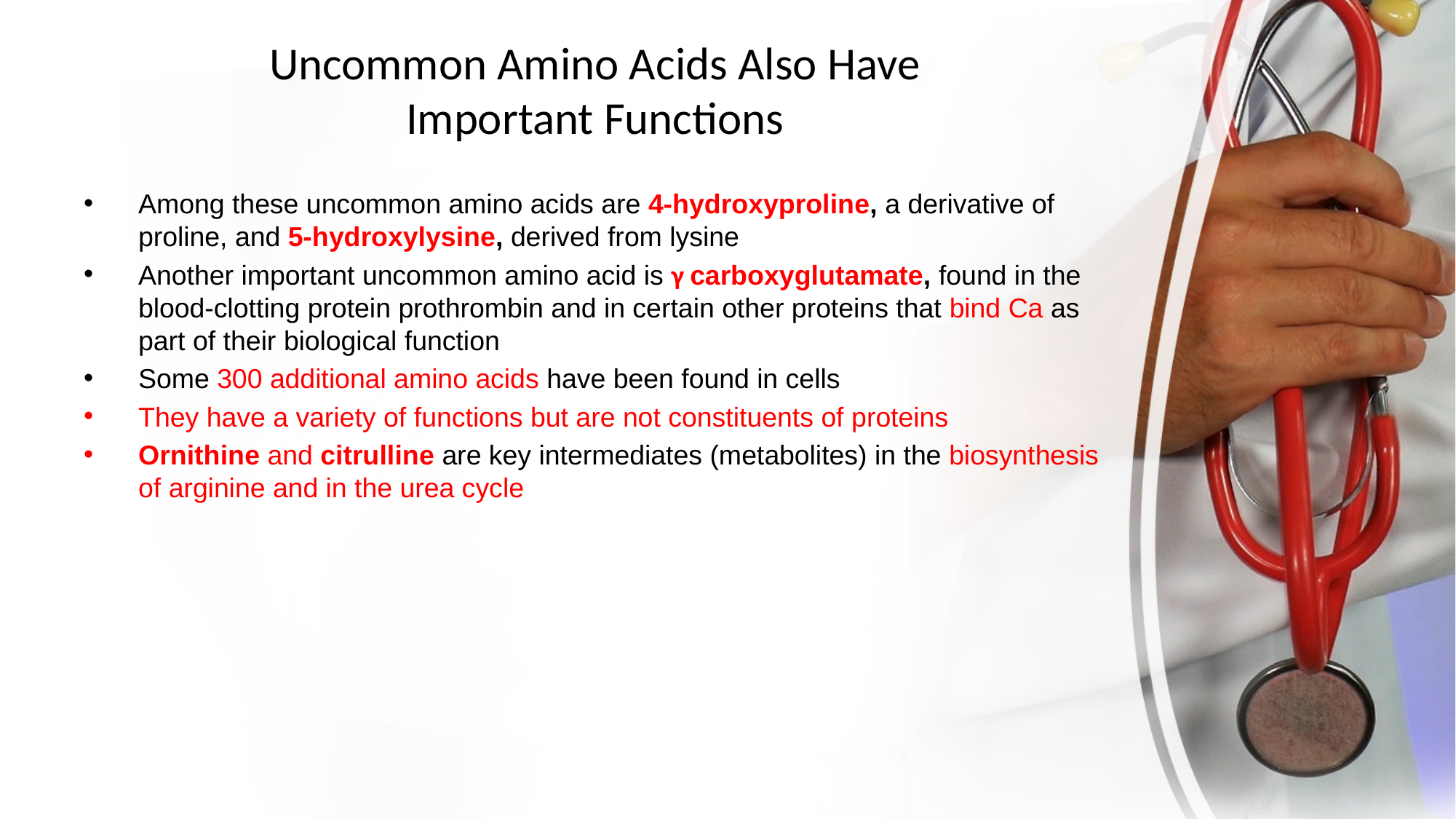

# Uncommon Amino Acids Also Have Important Functions
Among these uncommon amino acids are 4-hydroxyproline, a derivative of proline, and 5-hydroxylysine, derived from lysine
Another important uncommon amino acid is γ carboxyglutamate, found in the blood-clotting protein prothrombin and in certain other proteins that bind Ca as part of their biological function
Some 300 additional amino acids have been found in cells
They have a variety of functions but are not constituents of proteins
Ornithine and citrulline are key intermediates (metabolites) in the biosynthesis of arginine and in the urea cycle